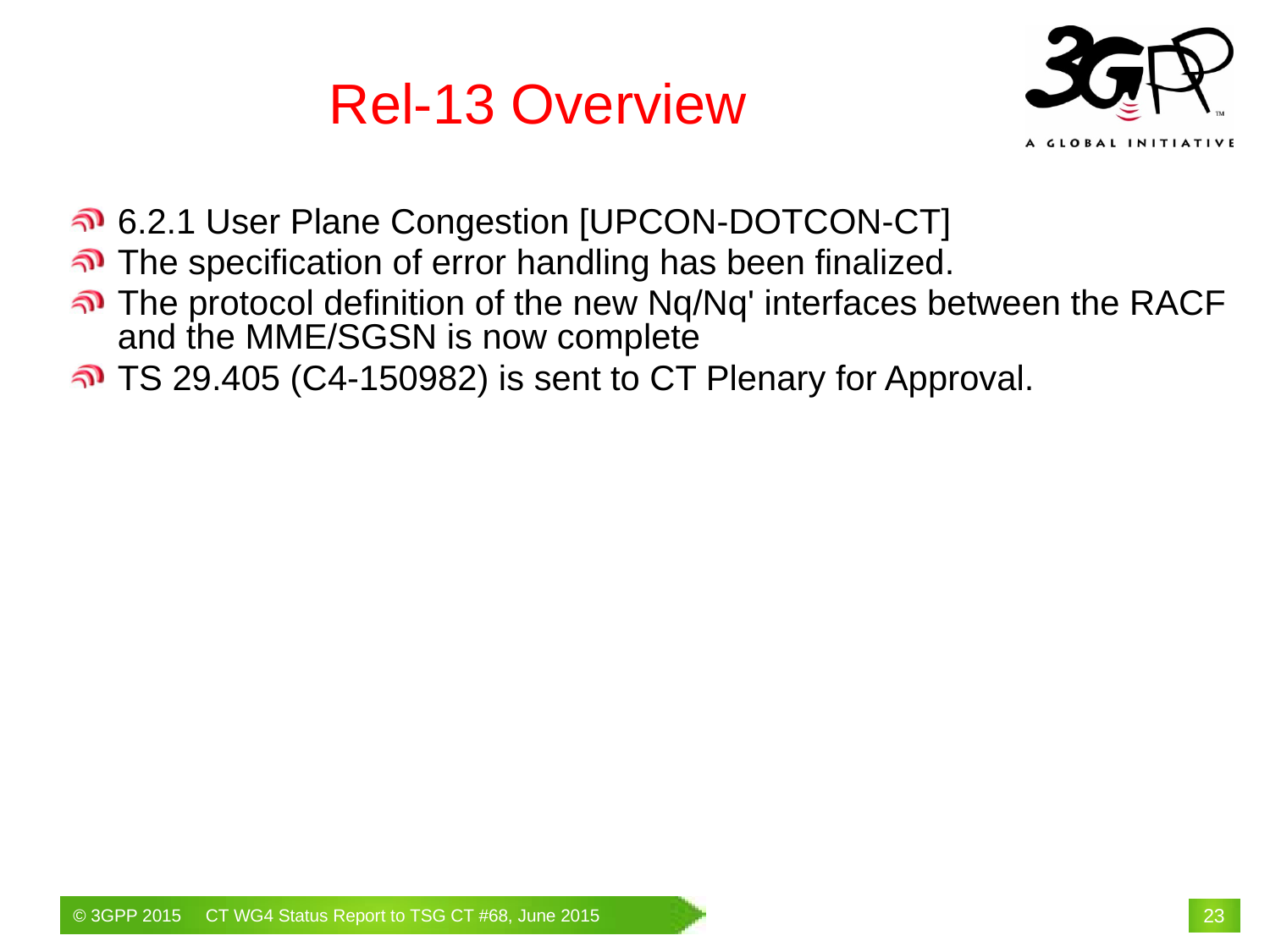

# Rel-13 Overview
6.2.1 User Plane Congestion [UPCON-DOTCON-CT]
The specification of error handling has been finalized.
The protocol definition of the new Nq/Nq' interfaces between the RACF and the MME/SGSN is now complete
TS 29.405 (C4-150982) is sent to CT Plenary for Approval.